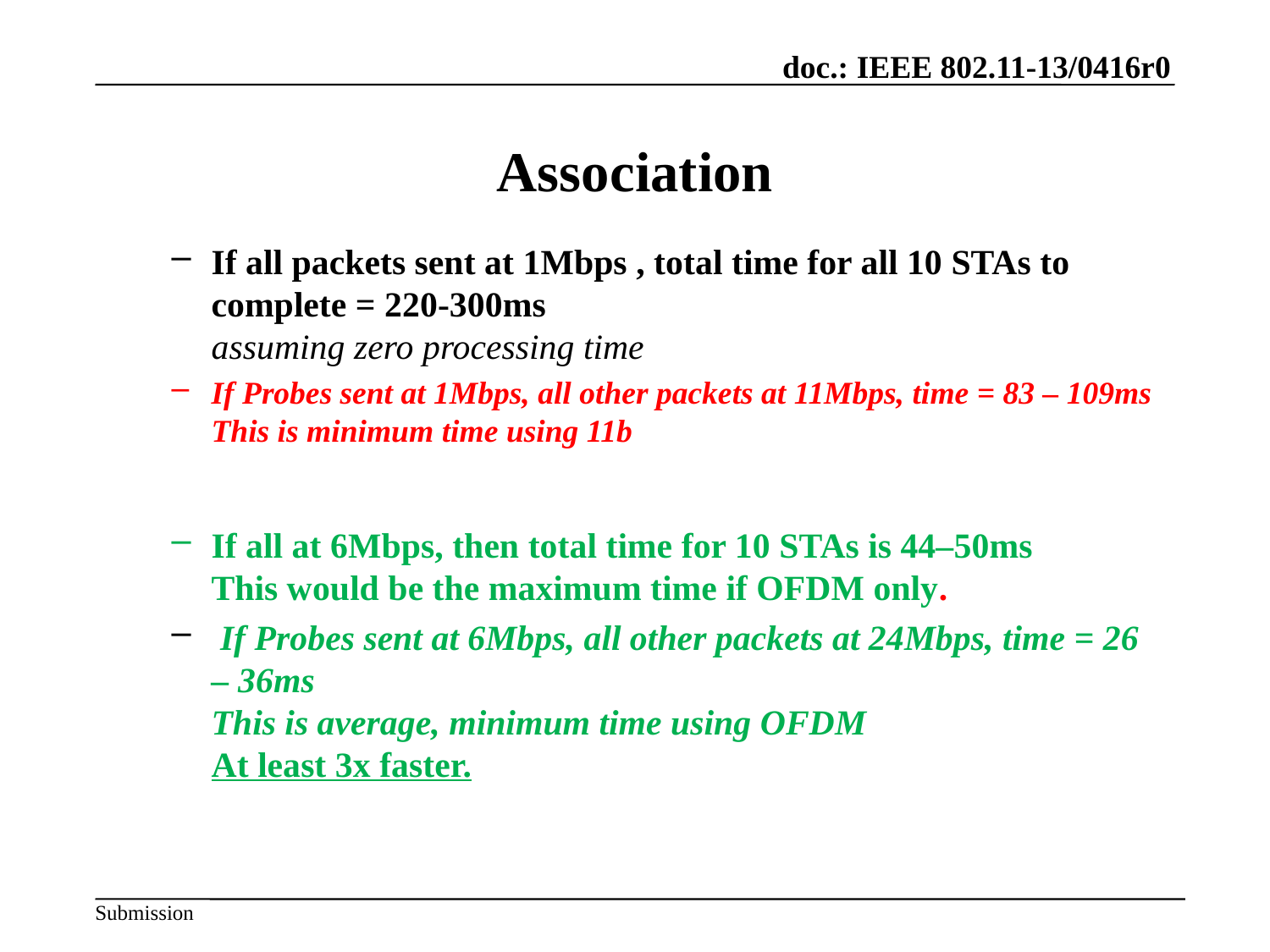

# Association
If all packets sent at 1Mbps , total time for all 10 STAs to complete = 220-300ms
assuming zero processing time
If Probes sent at 1Mbps, all other packets at 11Mbps, time = 83 – 109ms
This is minimum time using 11b

If all at 6Mbps, then total time for 10 STAs is 44–50ms
This would be the maximum time if OFDM only.
 If Probes sent at 6Mbps, all other packets at 24Mbps, time = 26 – 36ms
This is average, minimum time using OFDM
At least 3x faster.